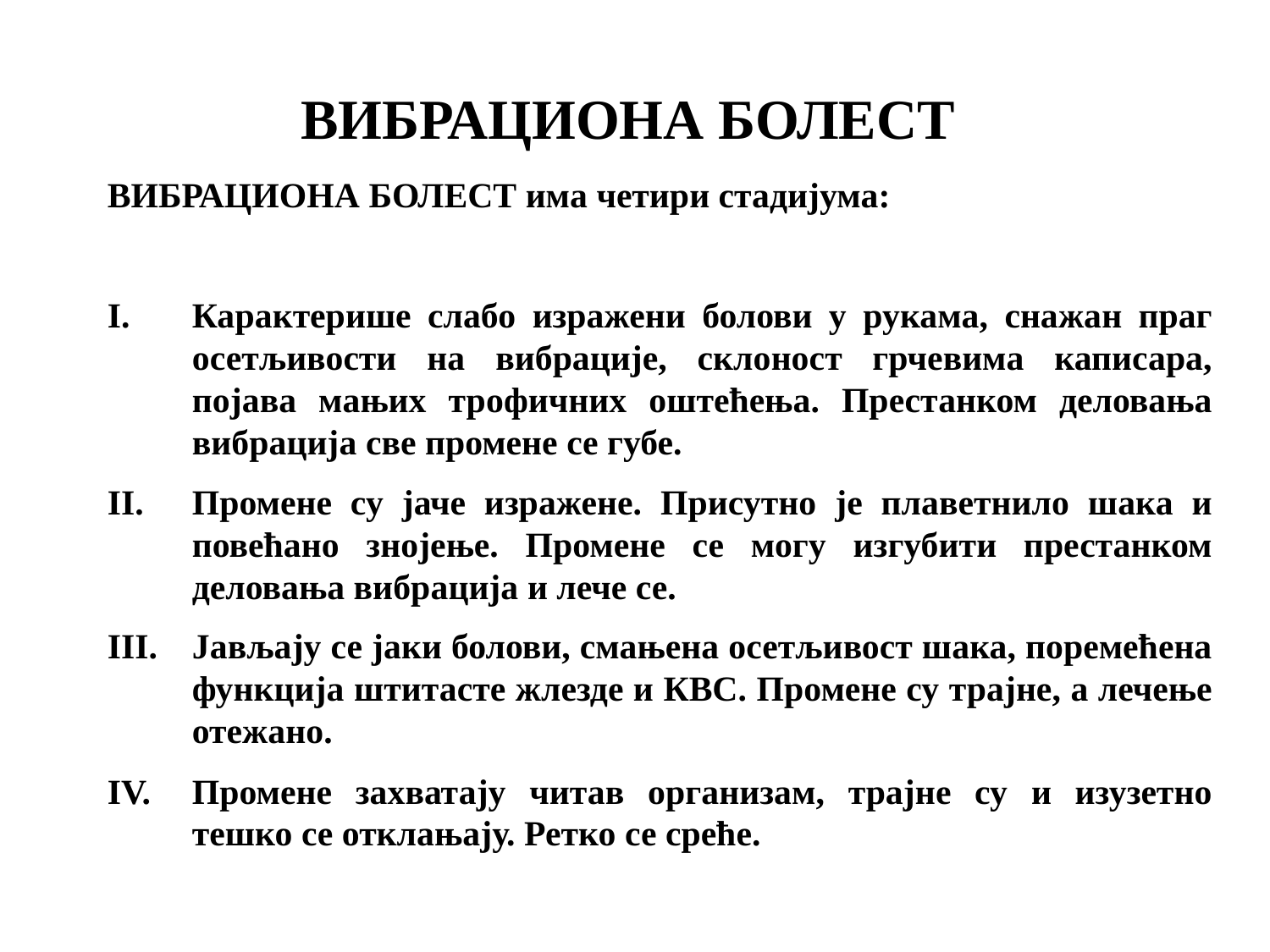

ВИБРАЦИОНА БОЛЕСТ
ВИБРАЦИОНА БОЛЕСТ има четири стадијума:

Карактерише слабо изражени болови у рукама, снажан праг осетљивости на вибрације, склоност грчевима каписара, појава мањих трофичних оштећења. Престанком деловања вибрација све промене се губе.
Промене су јаче изражене. Присутно је плаветнило шака и повећано знојење. Промене се могу изгубити престанком деловања вибрација и лече се.
Јављају се јаки болови, смањена осетљивост шака, поремећена функција штитасте жлезде и КВС. Промене су трајне, а лечење отежано.
Промене захватају читав организам, трајне су и изузетно тешко се отклањају. Ретко се среће.